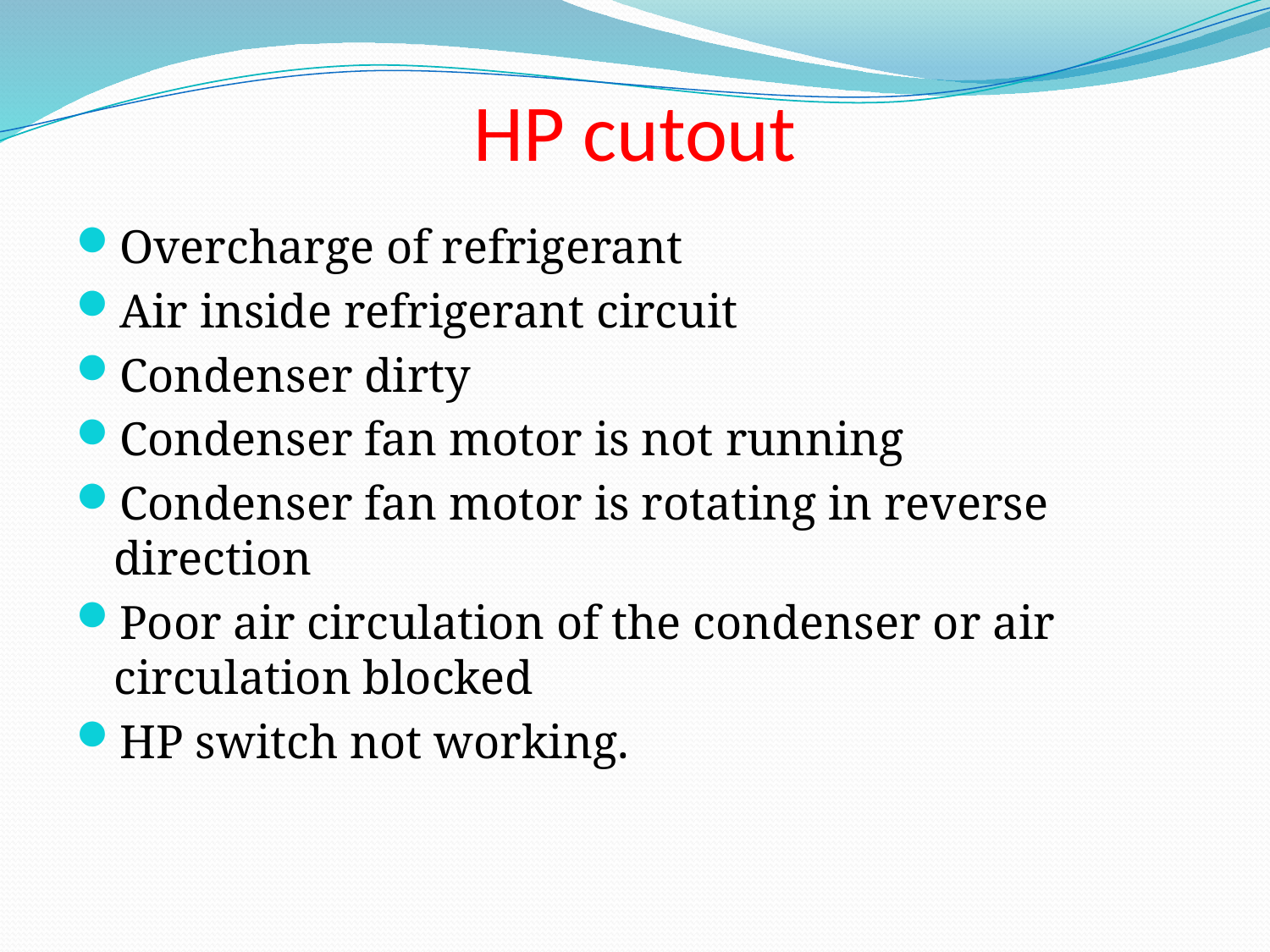

# HP cutout
Overcharge of refrigerant
Air inside refrigerant circuit
Condenser dirty
Condenser fan motor is not running
Condenser fan motor is rotating in reverse direction
Poor air circulation of the condenser or air circulation blocked
HP switch not working.